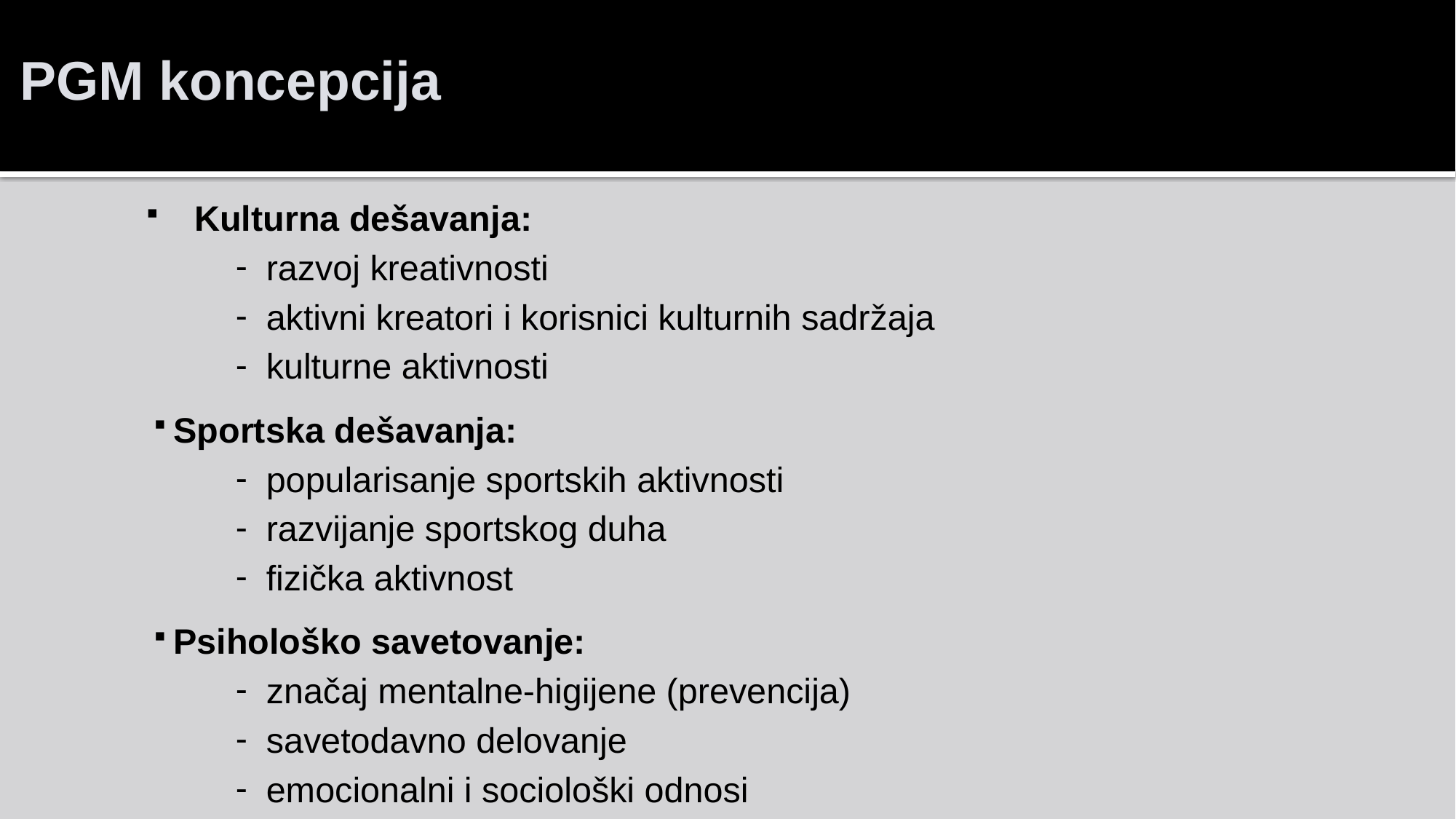

PGM koncepcija
 Kulturna dešavanja:
razvoj kreativnosti
aktivni kreatori i korisnici kulturnih sadržaja
kulturne aktivnosti
Sportska dešavanja:
popularisanje sportskih aktivnosti
razvijanje sportskog duha
fizička aktivnost
Psihološko savetovanje:
značaj mentalne-higijene (prevencija)
savetodavno delovanje
emocionalni i sociološki odnosi